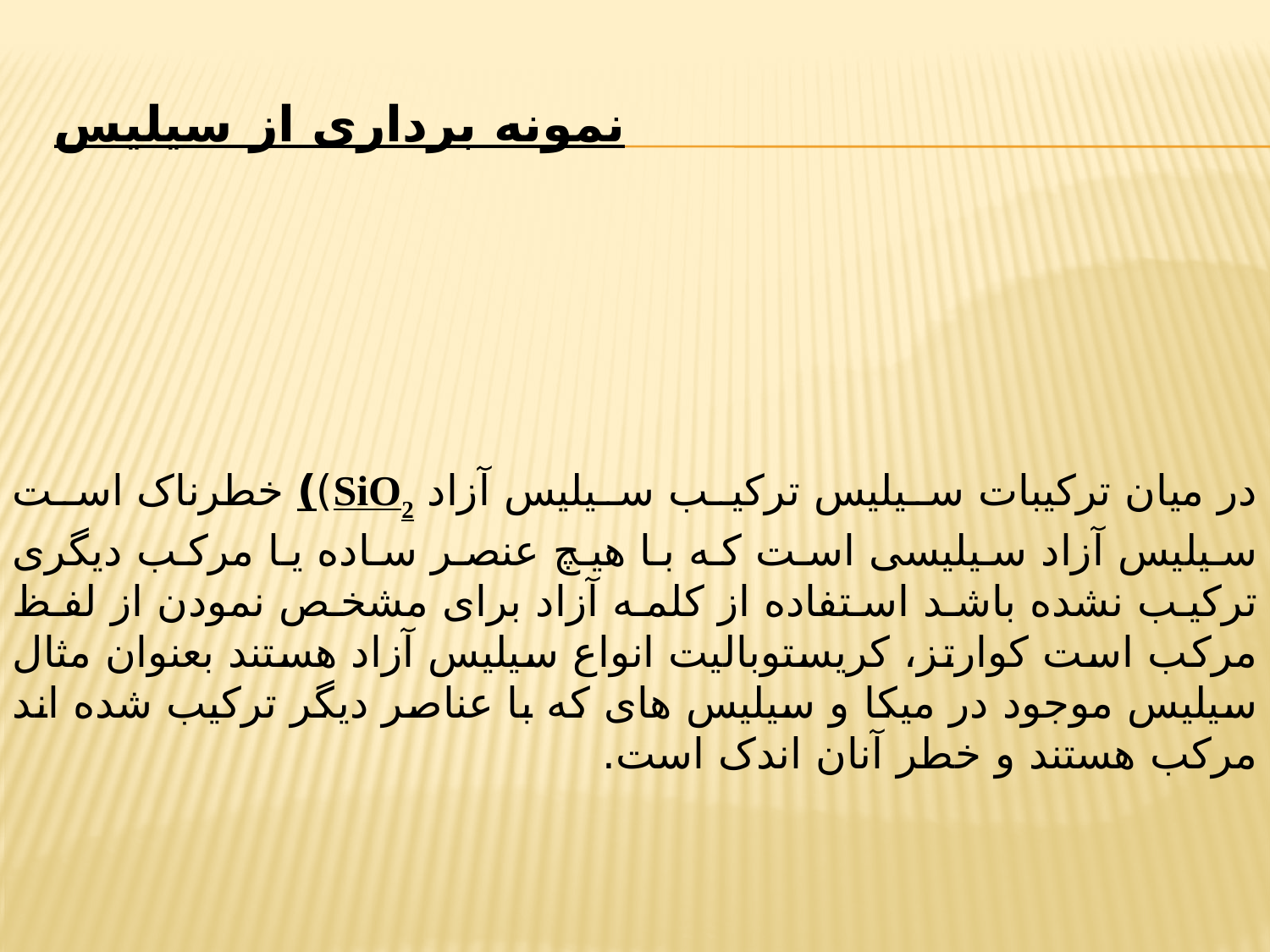

# نمونه برداری از سیلیس

در میان ترکیبات سیلیس ترکیب سیلیس آزاد SiO2)) خطرناک است سیلیس آزاد سیلیسی است که با هیچ عنصر ساده یا مرکب دیگری ترکیب نشده باشد استفاده از کلمه آزاد برای مشخص نمودن از لفظ مرکب است کوارتز، کریستوبالیت انواع سیلیس آزاد هستند بعنوان مثال سیلیس موجود در میکا و سیلیس های که با عناصر دیگر ترکیب شده اند مرکب هستند و خطر آنان اندک است.